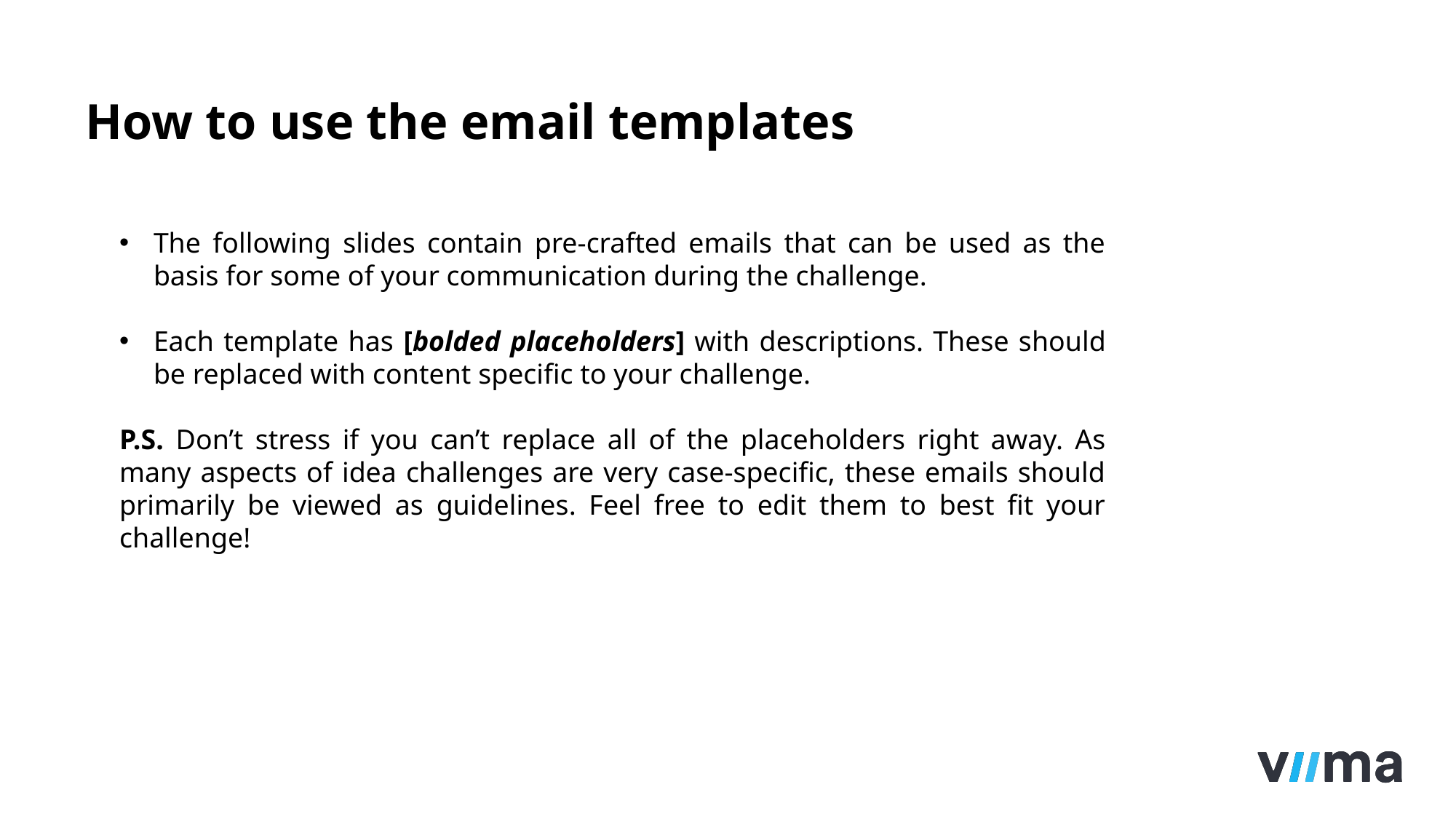

# How to use the email templates
The following slides contain pre-crafted emails that can be used as the basis for some of your communication during the challenge.

Each template has [bolded placeholders] with descriptions. These should be replaced with content specific to your challenge.

P.S. Don’t stress if you can’t replace all of the placeholders right away. As many aspects of idea challenges are very case-specific, these emails should primarily be viewed as guidelines. Feel free to edit them to best fit your challenge!